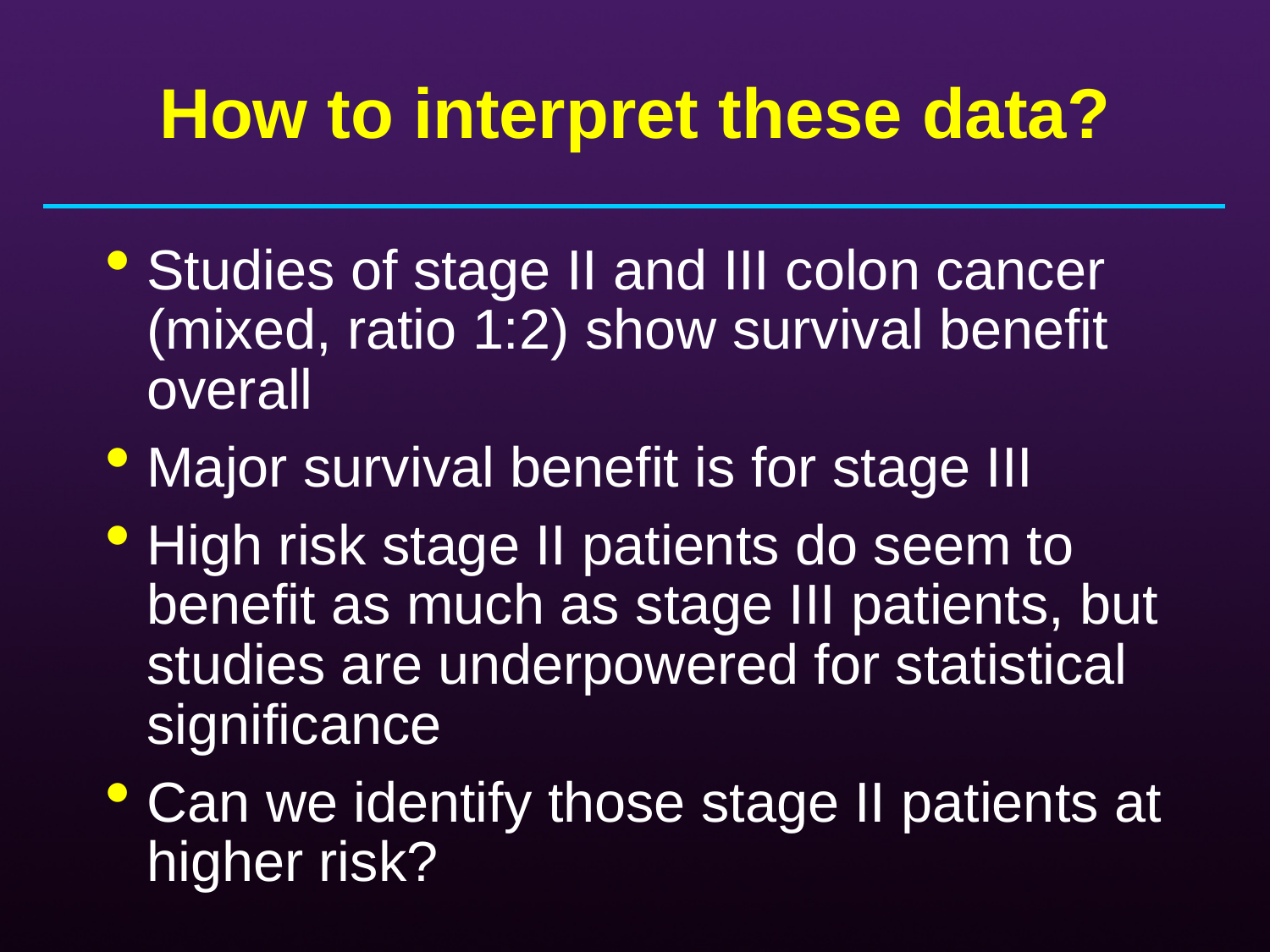

# How to interpret these data?
Studies of stage II and III colon cancer (mixed, ratio 1:2) show survival benefit overall
Major survival benefit is for stage III
High risk stage II patients do seem to benefit as much as stage III patients, but studies are underpowered for statistical significance
Can we identify those stage II patients at higher risk?